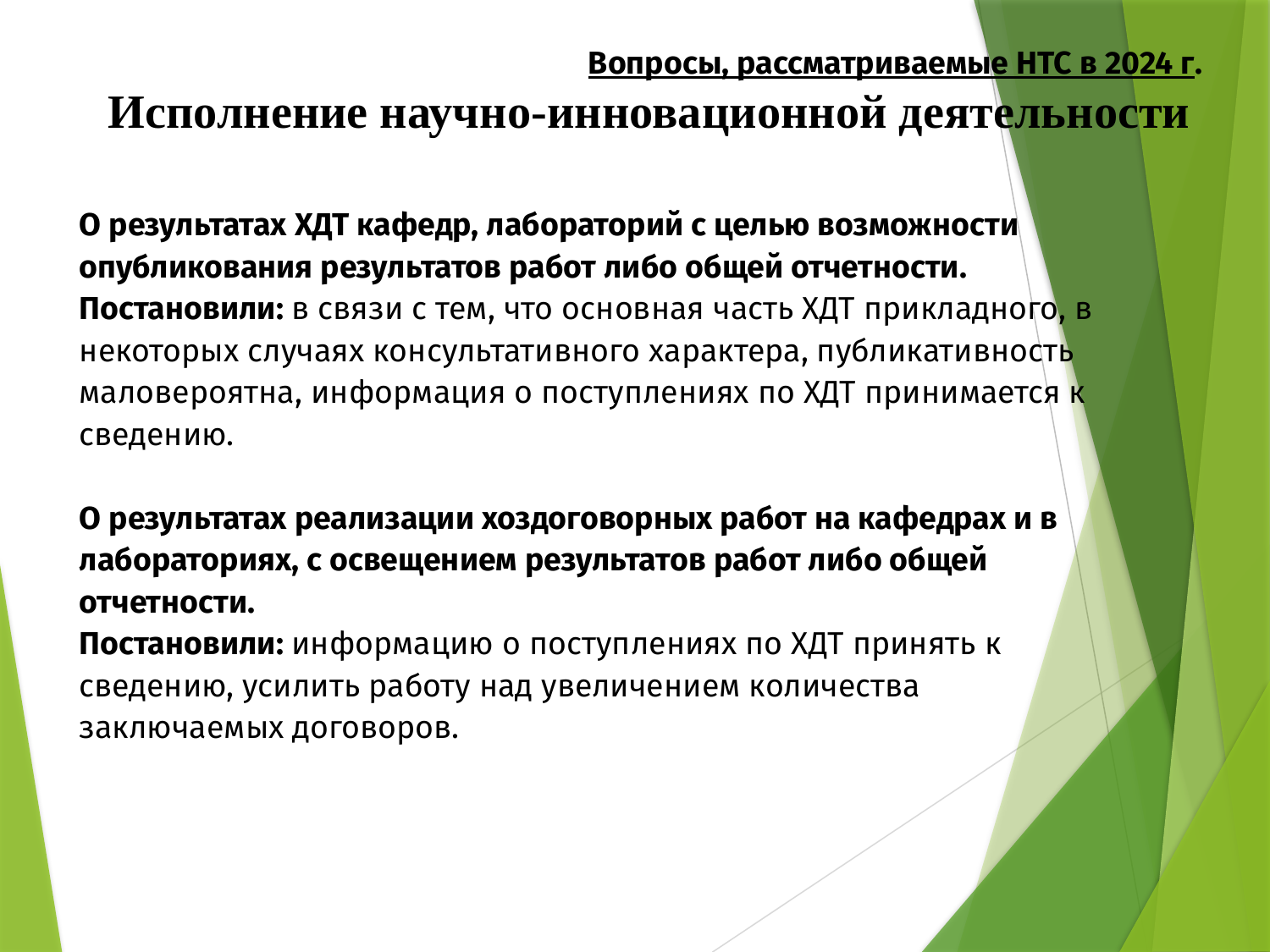

Вопросы, рассматриваемые НТС в 2024 г.
Исполнение научно-инновационной деятельности

О результатах ХДТ кафедр, лабораторий с целью возможности опубликования результатов работ либо общей отчетности. Постановили: в связи с тем, что основная часть ХДТ прикладного, в некоторых случаях консультативного характера, публикативность маловероятна, информация о поступлениях по ХДТ принимается к сведению.

О результатах реализации хоздоговорных работ на кафедрах и в лабораториях, с освещением результатов работ либо общей отчетности.
Постановили: информацию о поступлениях по ХДТ принять к сведению, усилить работу над увеличением количества заключаемых договоров.